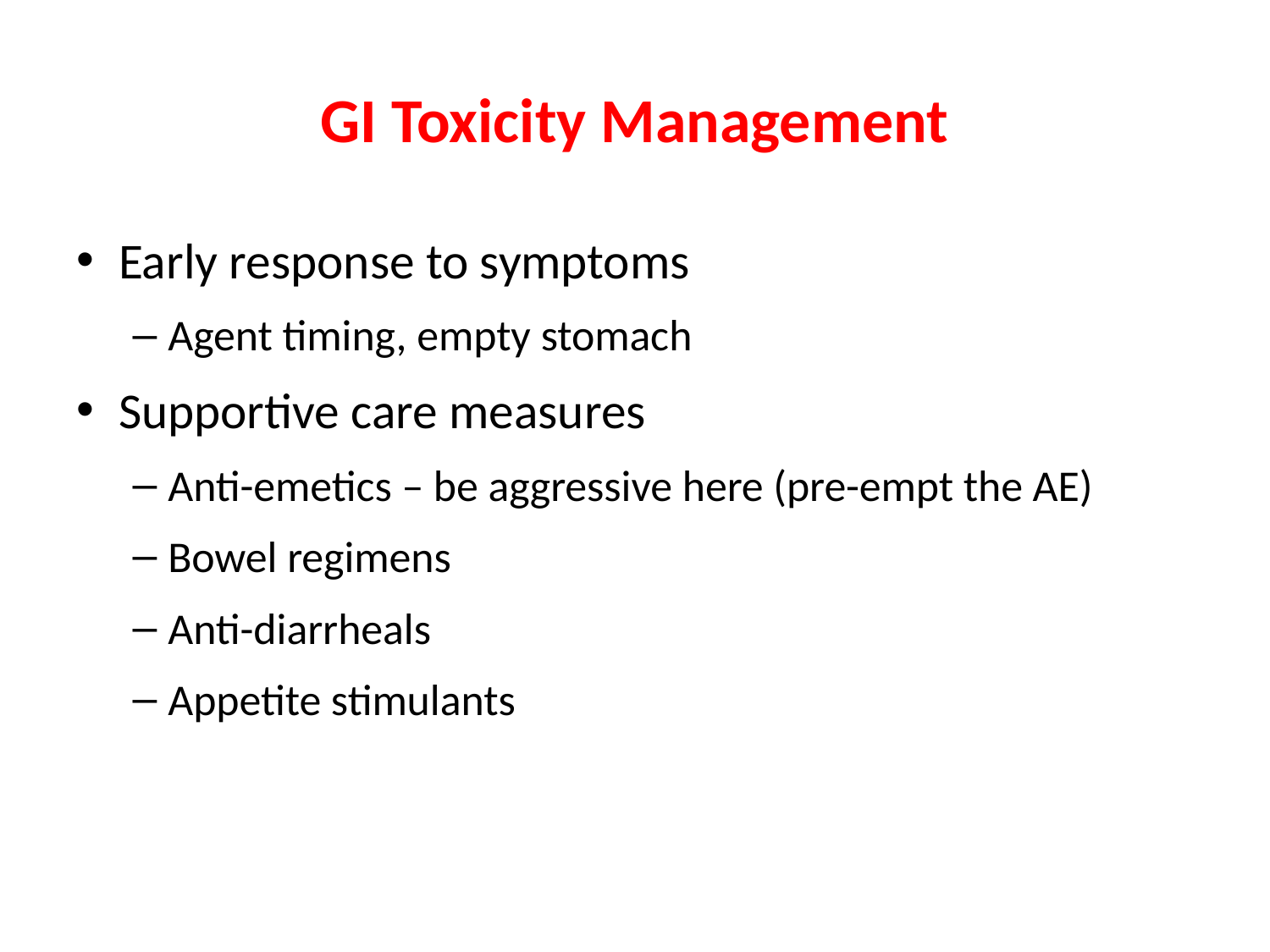

# GI Toxicity Management
Early response to symptoms
Agent timing, empty stomach
Supportive care measures
Anti-emetics – be aggressive here (pre-empt the AE)
Bowel regimens
Anti-diarrheals
Appetite stimulants